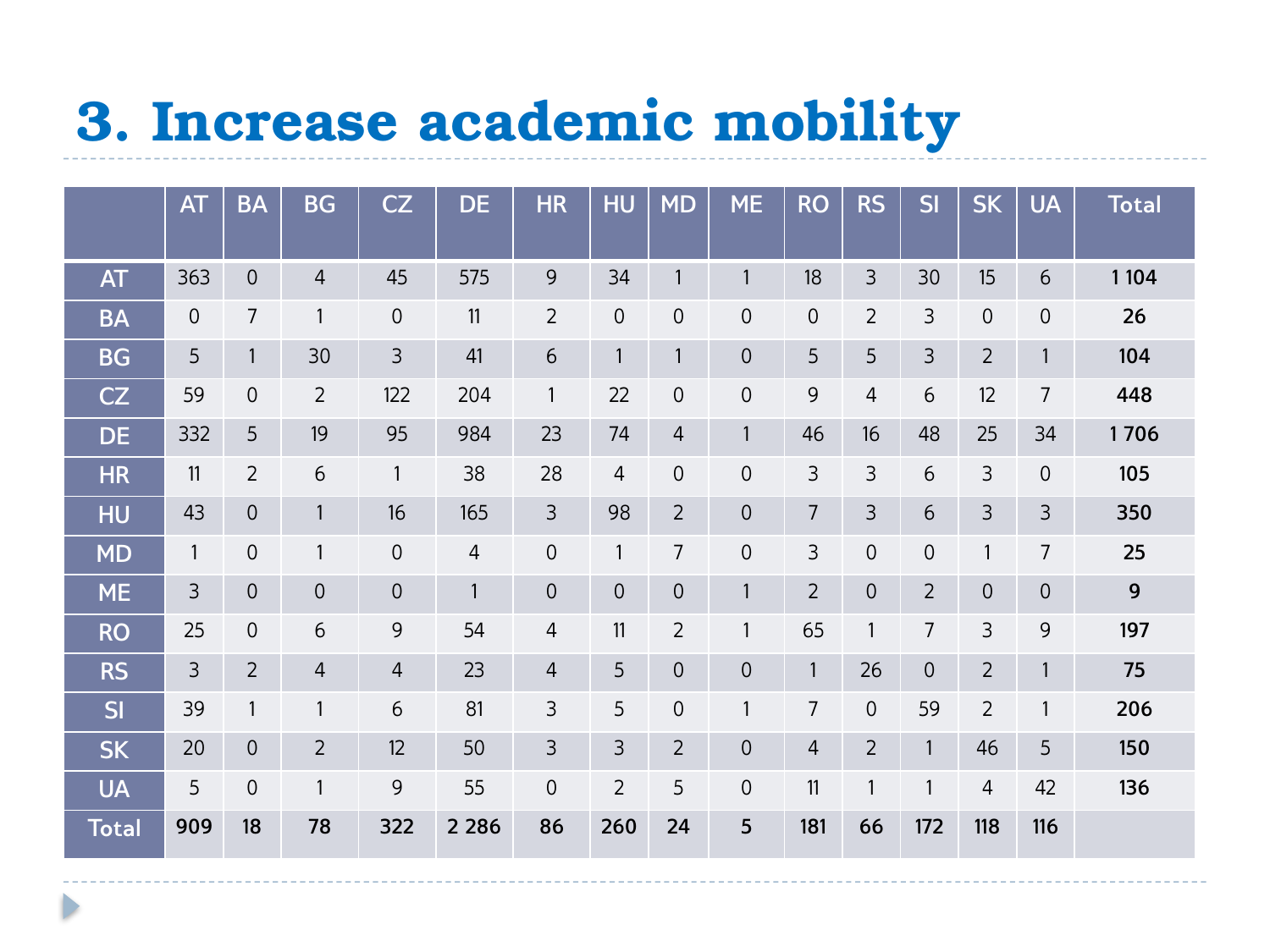

3. Increase academic mobility
|  | AT | BA | BG | CZ | DE | HR | HU | MD | ME | RO | RS | SI | SK | UA | Total |
| --- | --- | --- | --- | --- | --- | --- | --- | --- | --- | --- | --- | --- | --- | --- | --- |
| AT | 363 | 0 | 4 | 45 | 575 | 9 | 34 | 1 | 1 | 18 | 3 | 30 | 15 | 6 | 1 104 |
| BA | 0 | 7 | 1 | 0 | 11 | 2 | 0 | 0 | 0 | 0 | 2 | 3 | 0 | 0 | 26 |
| BG | 5 | 1 | 30 | 3 | 41 | 6 | 1 | 1 | 0 | 5 | 5 | 3 | 2 | 1 | 104 |
| CZ | 59 | 0 | 2 | 122 | 204 | 1 | 22 | 0 | 0 | 9 | 4 | 6 | 12 | 7 | 448 |
| DE | 332 | 5 | 19 | 95 | 984 | 23 | 74 | 4 | 1 | 46 | 16 | 48 | 25 | 34 | 1 706 |
| HR | 11 | 2 | 6 | 1 | 38 | 28 | 4 | 0 | 0 | 3 | 3 | 6 | 3 | 0 | 105 |
| HU | 43 | 0 | 1 | 16 | 165 | 3 | 98 | 2 | 0 | 7 | 3 | 6 | 3 | 3 | 350 |
| MD | 1 | 0 | 1 | 0 | 4 | 0 | 1 | 7 | 0 | 3 | 0 | 0 | 1 | 7 | 25 |
| ME | 3 | 0 | 0 | 0 | 1 | 0 | 0 | 0 | 1 | 2 | 0 | 2 | 0 | 0 | 9 |
| RO | 25 | 0 | 6 | 9 | 54 | 4 | 11 | 2 | 1 | 65 | 1 | 7 | 3 | 9 | 197 |
| RS | 3 | 2 | 4 | 4 | 23 | 4 | 5 | 0 | 0 | 1 | 26 | 0 | 2 | 1 | 75 |
| SI | 39 | 1 | 1 | 6 | 81 | 3 | 5 | 0 | 1 | 7 | 0 | 59 | 2 | 1 | 206 |
| SK | 20 | 0 | 2 | 12 | 50 | 3 | 3 | 2 | 0 | 4 | 2 | 1 | 46 | 5 | 150 |
| UA | 5 | 0 | 1 | 9 | 55 | 0 | 2 | 5 | 0 | 11 | 1 | 1 | 4 | 42 | 136 |
| Total | 909 | 18 | 78 | 322 | 2 286 | 86 | 260 | 24 | 5 | 181 | 66 | 172 | 118 | 116 |  |